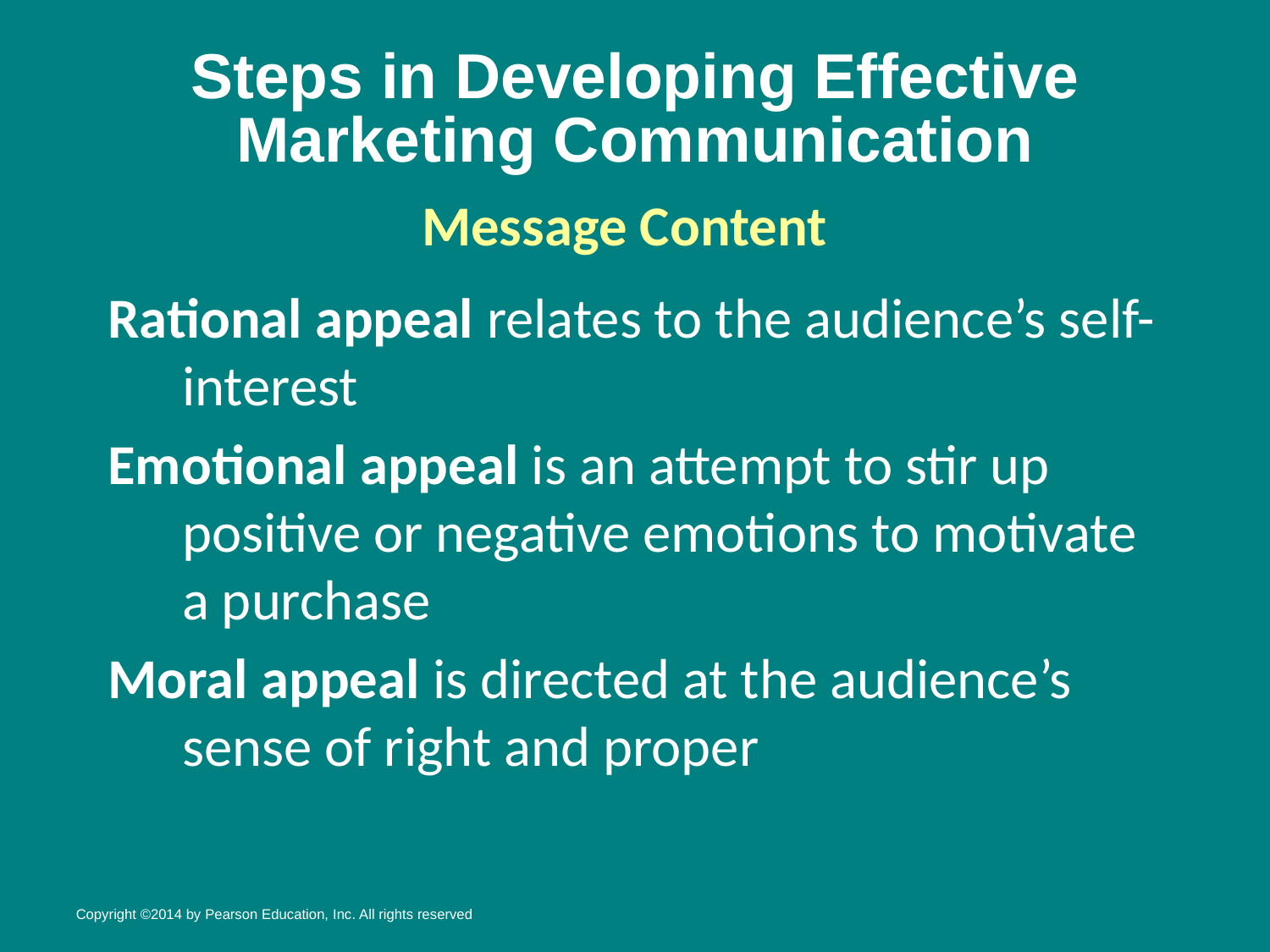

# Steps in Developing Effective Marketing Communication
Message Content

Rational appeal relates to the audience’s self-interest
Emotional appeal is an attempt to stir up positive or negative emotions to motivate a purchase
Moral appeal is directed at the audience’s sense of right and proper

Copyright ©2014 by Pearson Education, Inc. All rights reserved